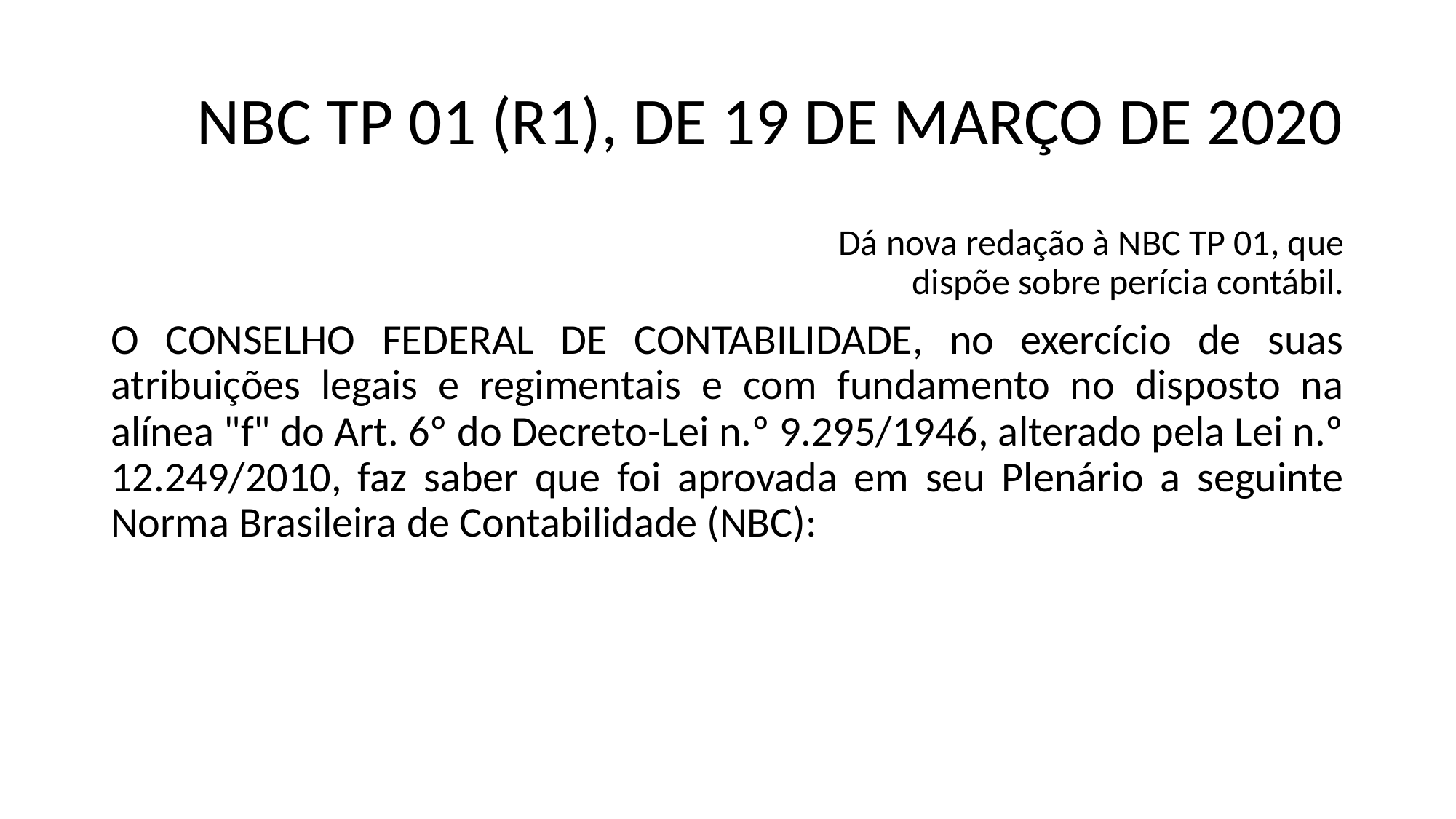

# NBC TP 01 (R1), DE 19 DE MARÇO DE 2020
Dá nova redação à NBC TP 01, que
dispõe sobre perícia contábil.
O CONSELHO FEDERAL DE CONTABILIDADE, no exercício de suas atribuições legais e regimentais e com fundamento no disposto na alínea "f" do Art. 6º do Decreto-Lei n.º 9.295/1946, alterado pela Lei n.º 12.249/2010, faz saber que foi aprovada em seu Plenário a seguinte Norma Brasileira de Contabilidade (NBC):